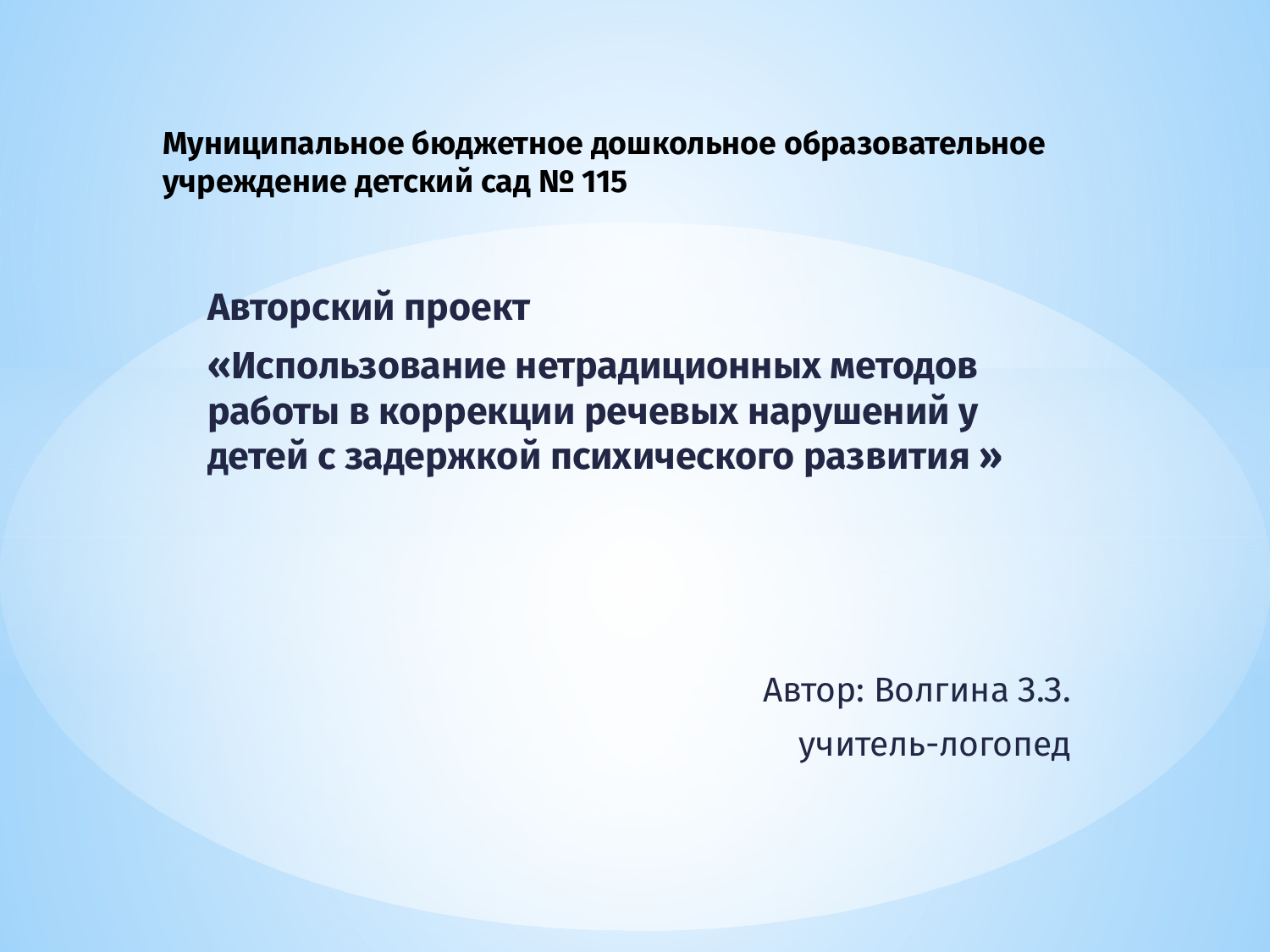

# Муниципальное бюджетное дошкольное образовательное учреждение детский сад № 115
Авторский проект
«Использование нетрадиционных методов работы в коррекции речевых нарушений у детей с задержкой психического развития »

       Автор: Волгина З.З.
                  учитель-логопед